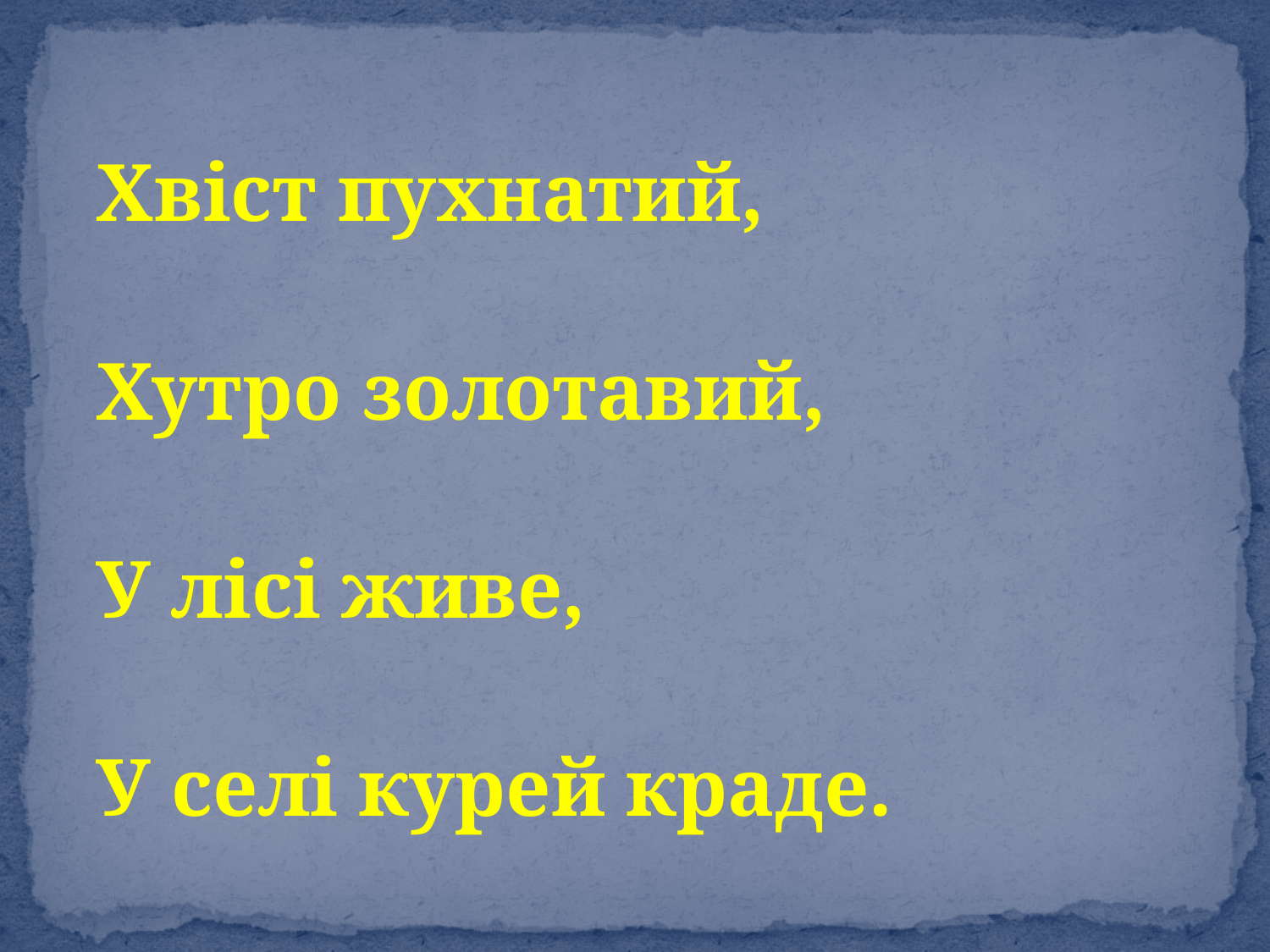

#
 Хвіст пухнатий,
 Хутро золотавий,
 У лісі живе,
 У селі курей краде.